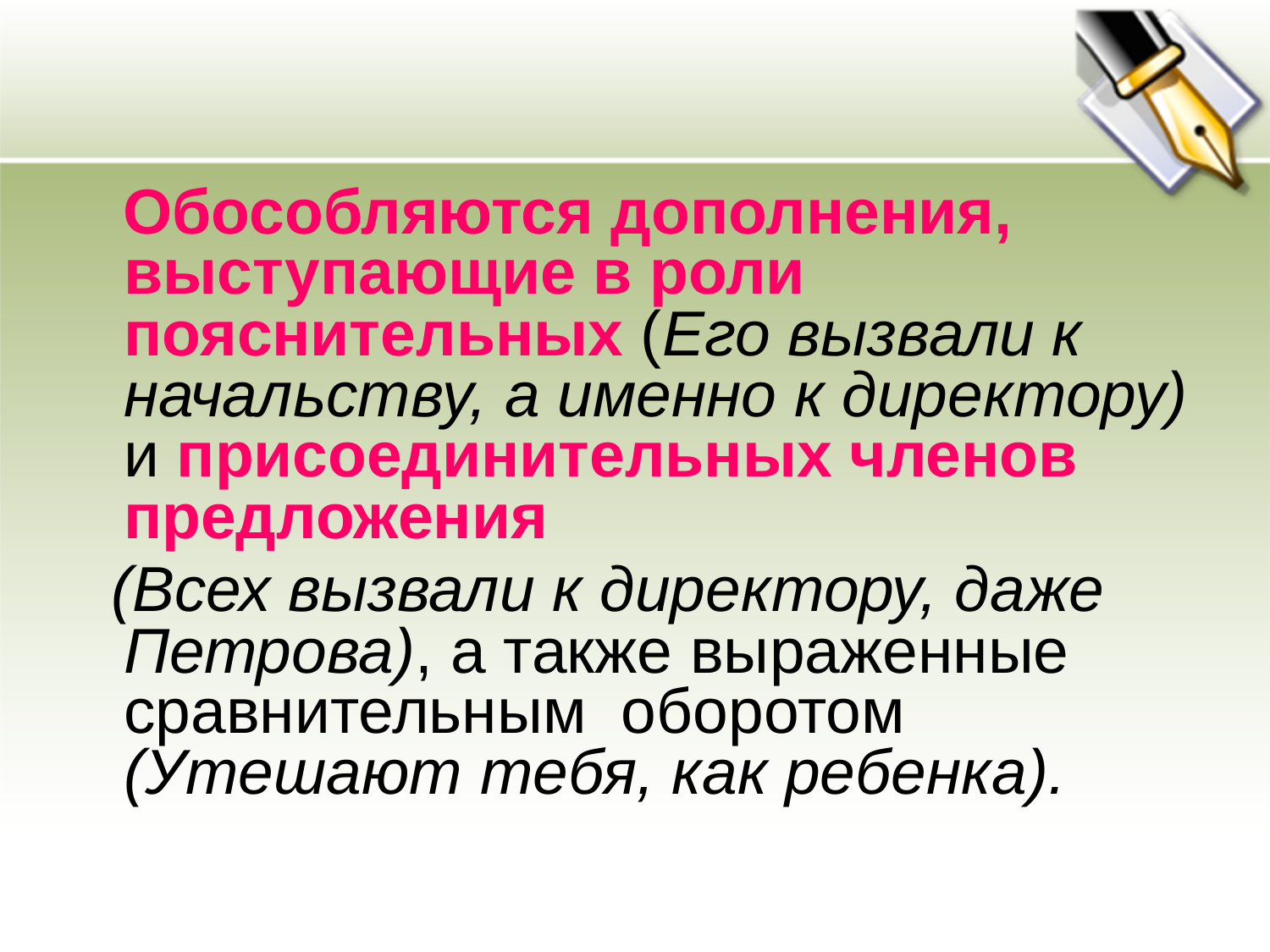

Обособляются дополнения, выступающие в роли пояснительных (Его вызвали к начальству, а именно к директору) и присоединительных членов предложения
  (Всех вызвали к директору, даже Петрова), а также выраженные сравнительным  оборотом (Утешают тебя, как ребенка).